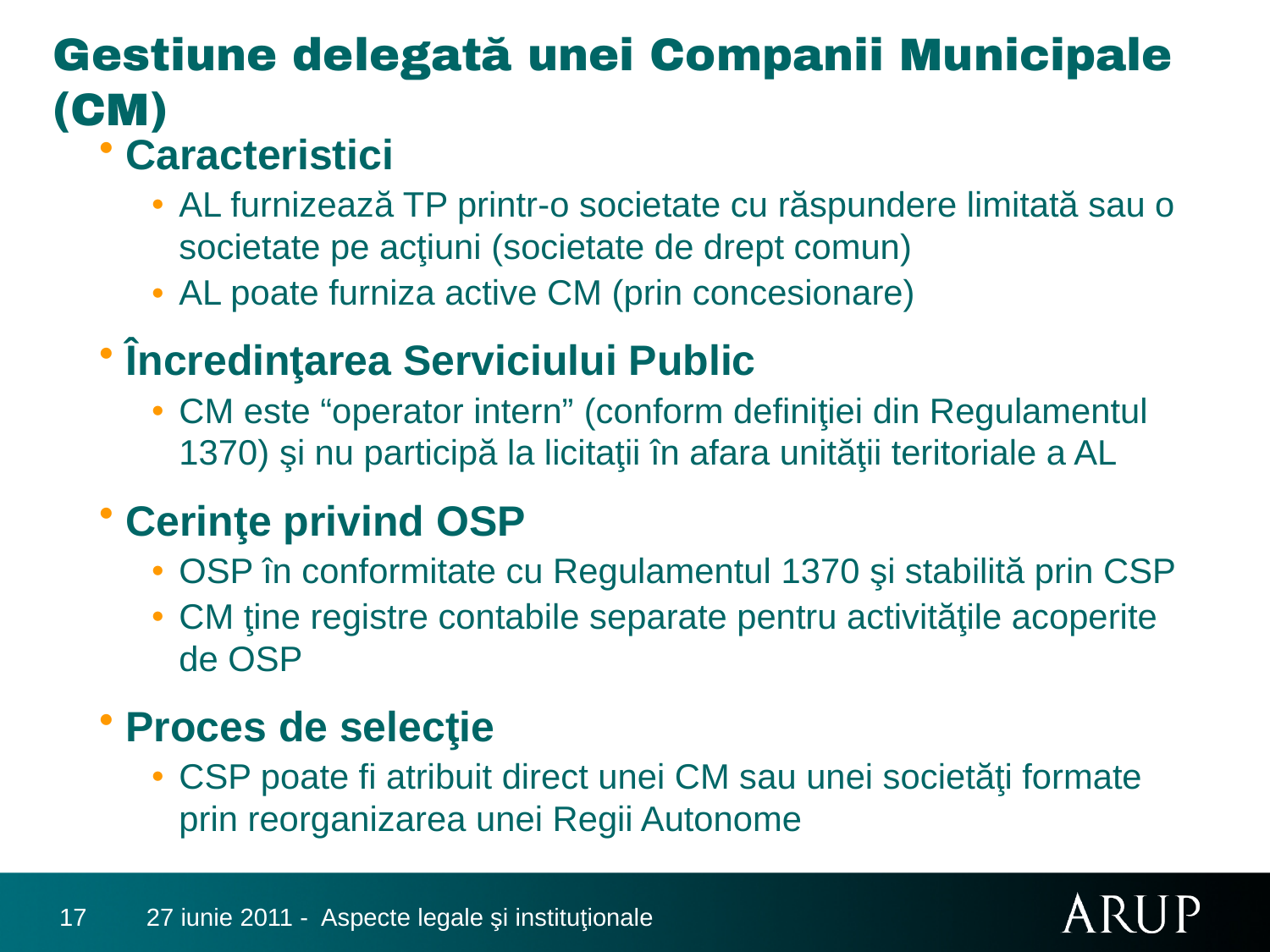

# Gestiune delegată unei Companii Municipale (CM)
Caracteristici
AL furnizează TP printr-o societate cu răspundere limitată sau o societate pe acţiuni (societate de drept comun)
AL poate furniza active CM (prin concesionare)
Încredinţarea Serviciului Public
CM este “operator intern” (conform definiţiei din Regulamentul 1370) şi nu participă la licitaţii în afara unităţii teritoriale a AL
Cerinţe privind OSP
OSP în conformitate cu Regulamentul 1370 şi stabilită prin CSP
CM ţine registre contabile separate pentru activităţile acoperite de OSP
Proces de selecţie
CSP poate fi atribuit direct unei CM sau unei societăţi formate prin reorganizarea unei Regii Autonome

17
27 iunie 2011 -  Aspecte legale şi instituţionale